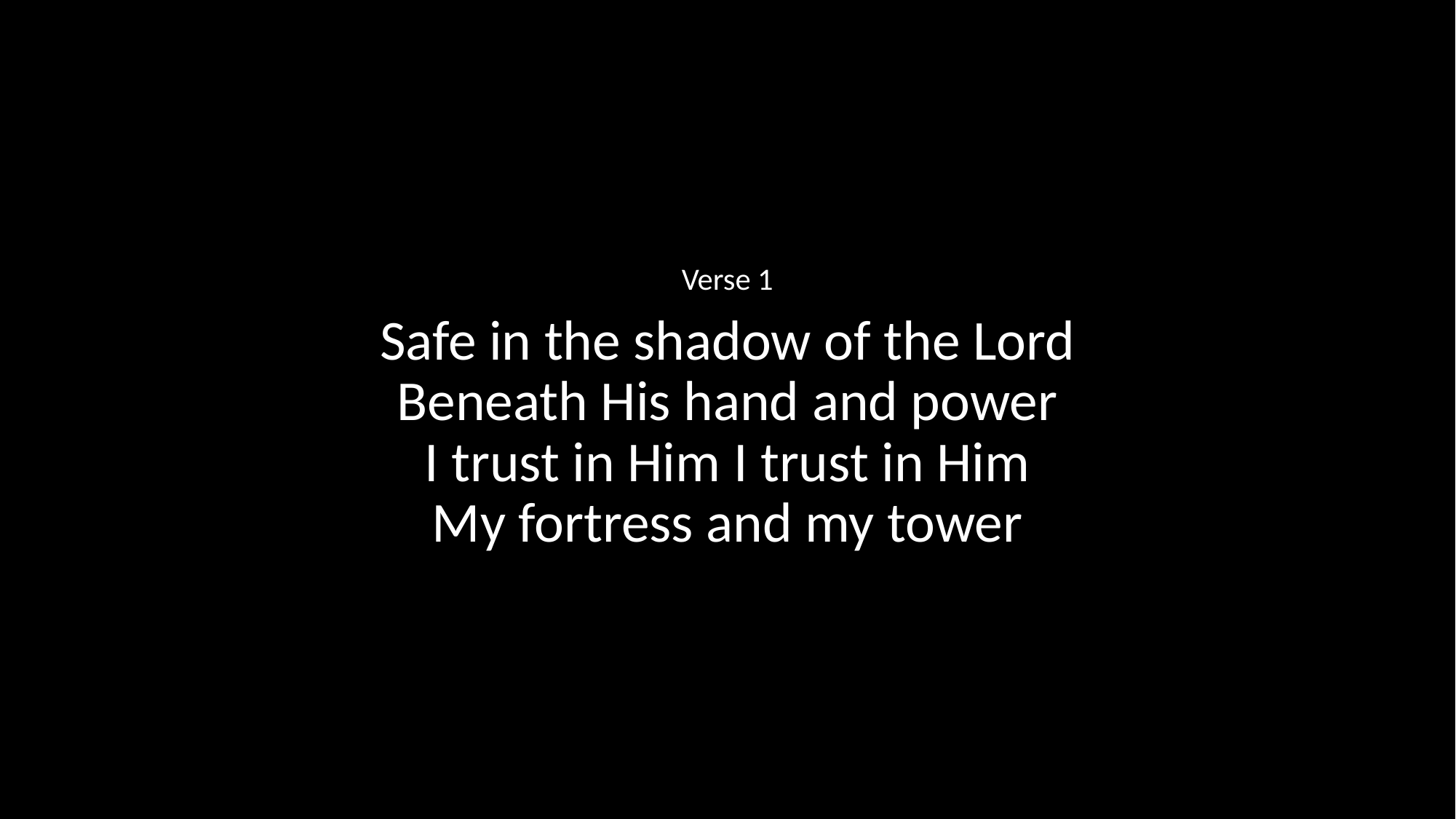

Verse 1
Safe in the shadow of the Lord
Beneath His hand and power
I trust in Him I trust in Him
My fortress and my tower